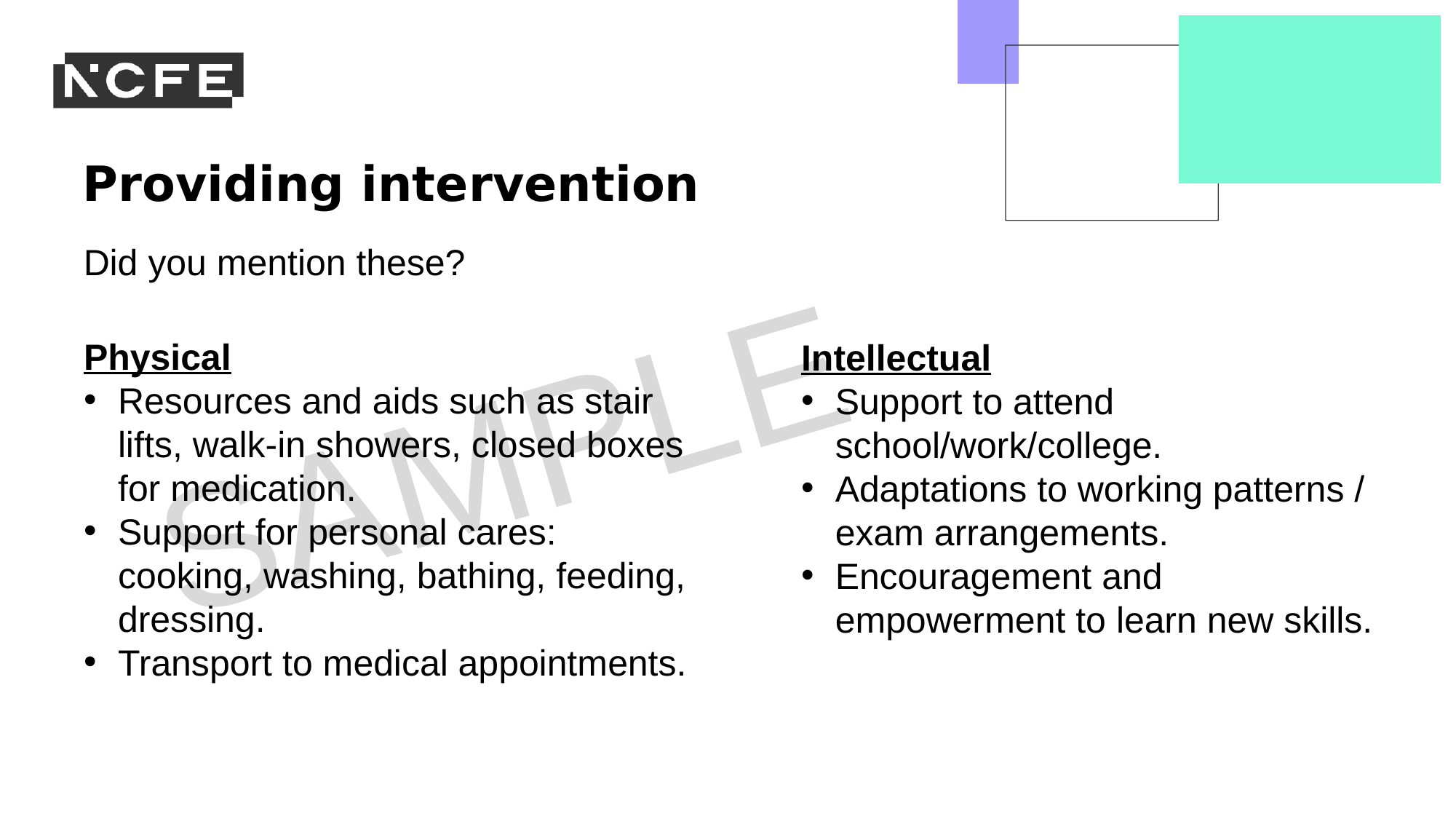

Providing intervention
Did you mention these?
Physical
Resources and aids such as stair lifts, walk-in showers, closed boxes for medication.
Support for personal cares: cooking, washing, bathing, feeding, dressing.
Transport to medical appointments.

Intellectual
Support to attend school/work/college.
Adaptations to working patterns / exam arrangements.
Encouragement and empowerment to learn new skills.